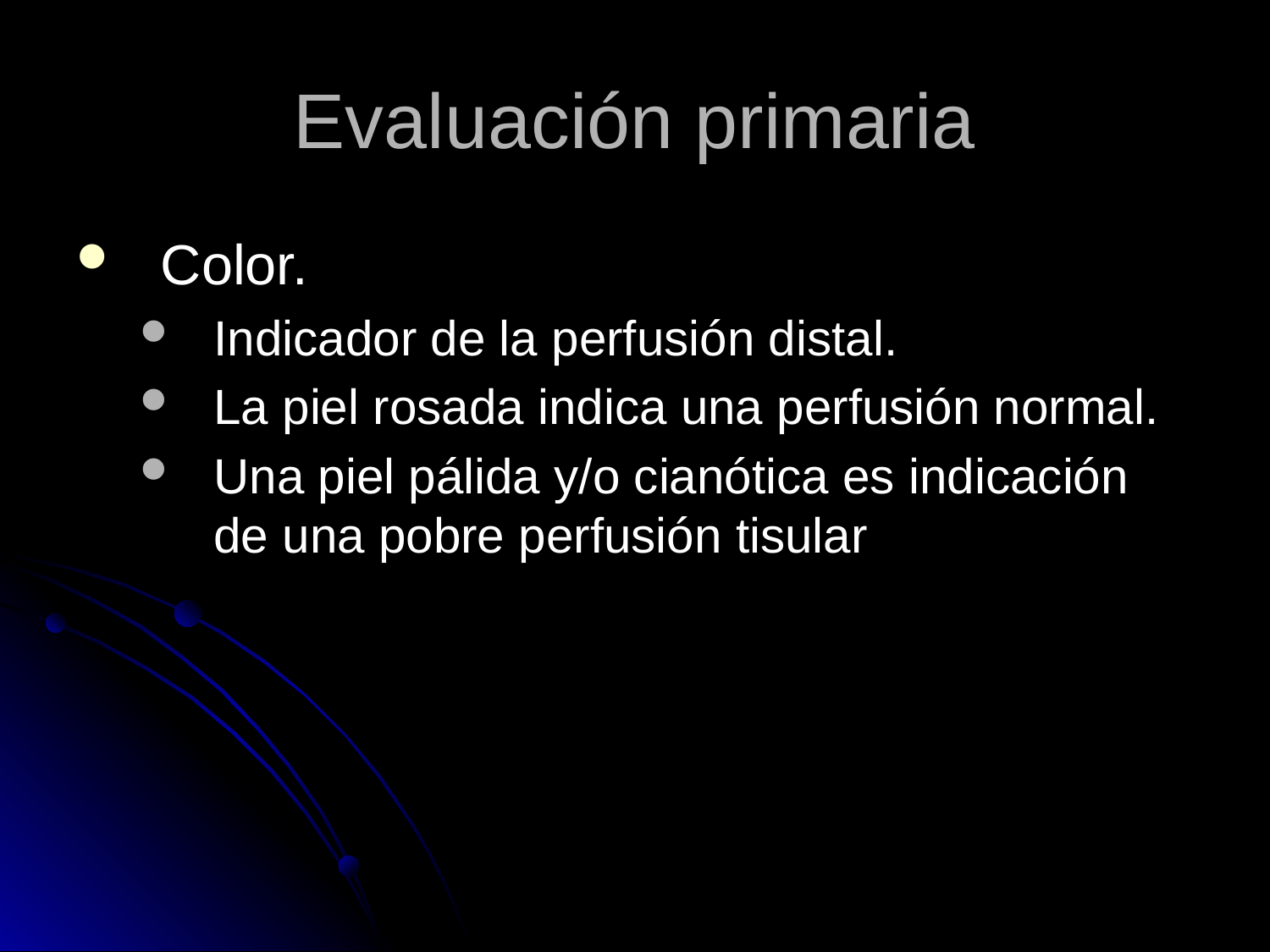

# Evaluación primaria
Color.
Indicador de la perfusión distal.
La piel rosada indica una perfusión normal.
Una piel pálida y/o cianótica es indicación de una pobre perfusión tisular